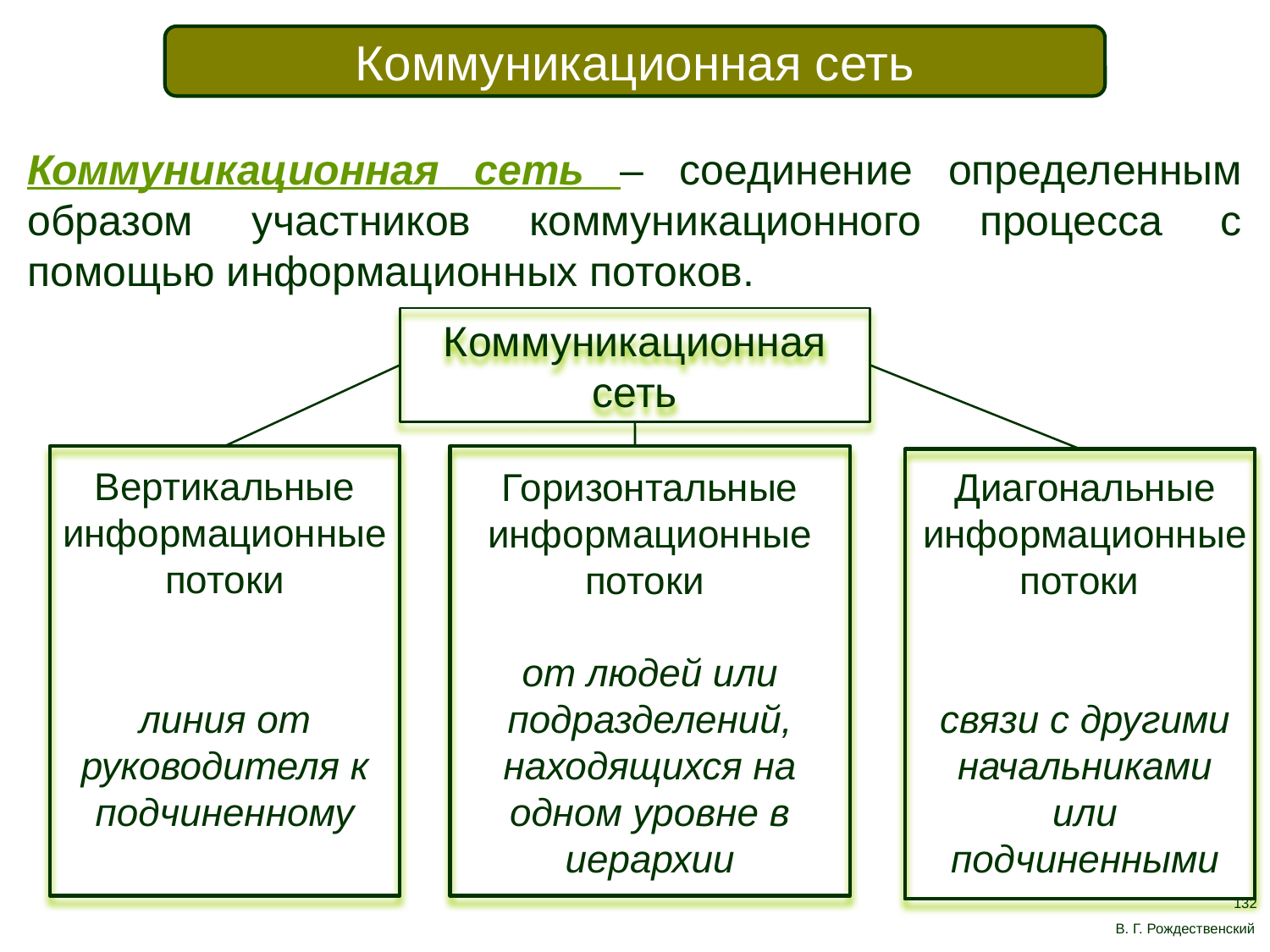

Коммуникационная сеть
Коммуникационная сеть – соединение определенным образом участников коммуникационного процесса с помощью информационных потоков.
Коммуникационная сеть

Вертикальные информационные потоки

линия от руководителя к подчиненному
Горизонтальные информационные потоки

от людей или подразделений, находящихся на одном уровне в иерархии
Диагональные информационные потоки

связи с другими начальниками или подчиненными
132
В. Г. Рождественский